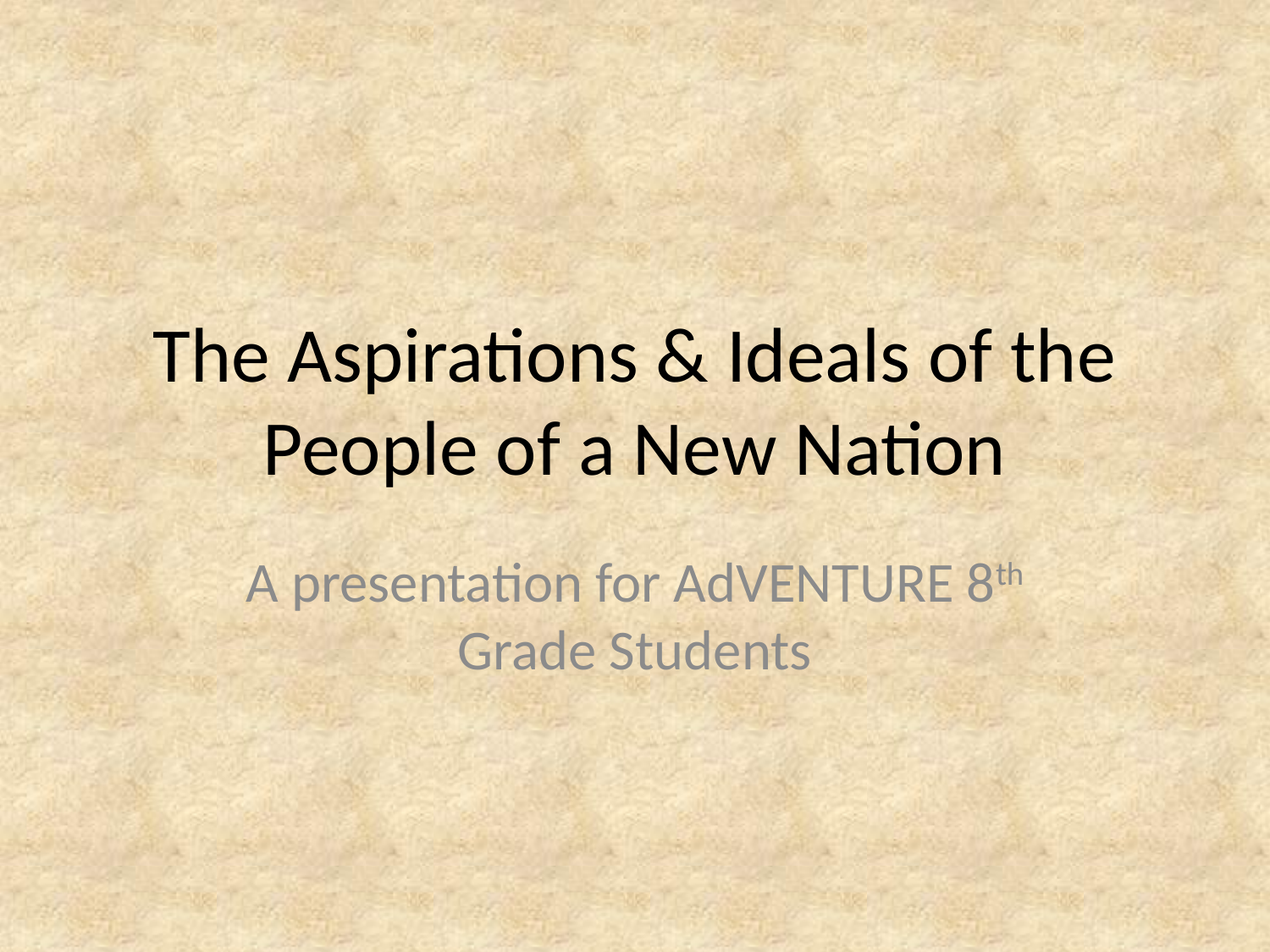

# The Aspirations & Ideals of the People of a New Nation
A presentation for AdVENTURE 8th Grade Students